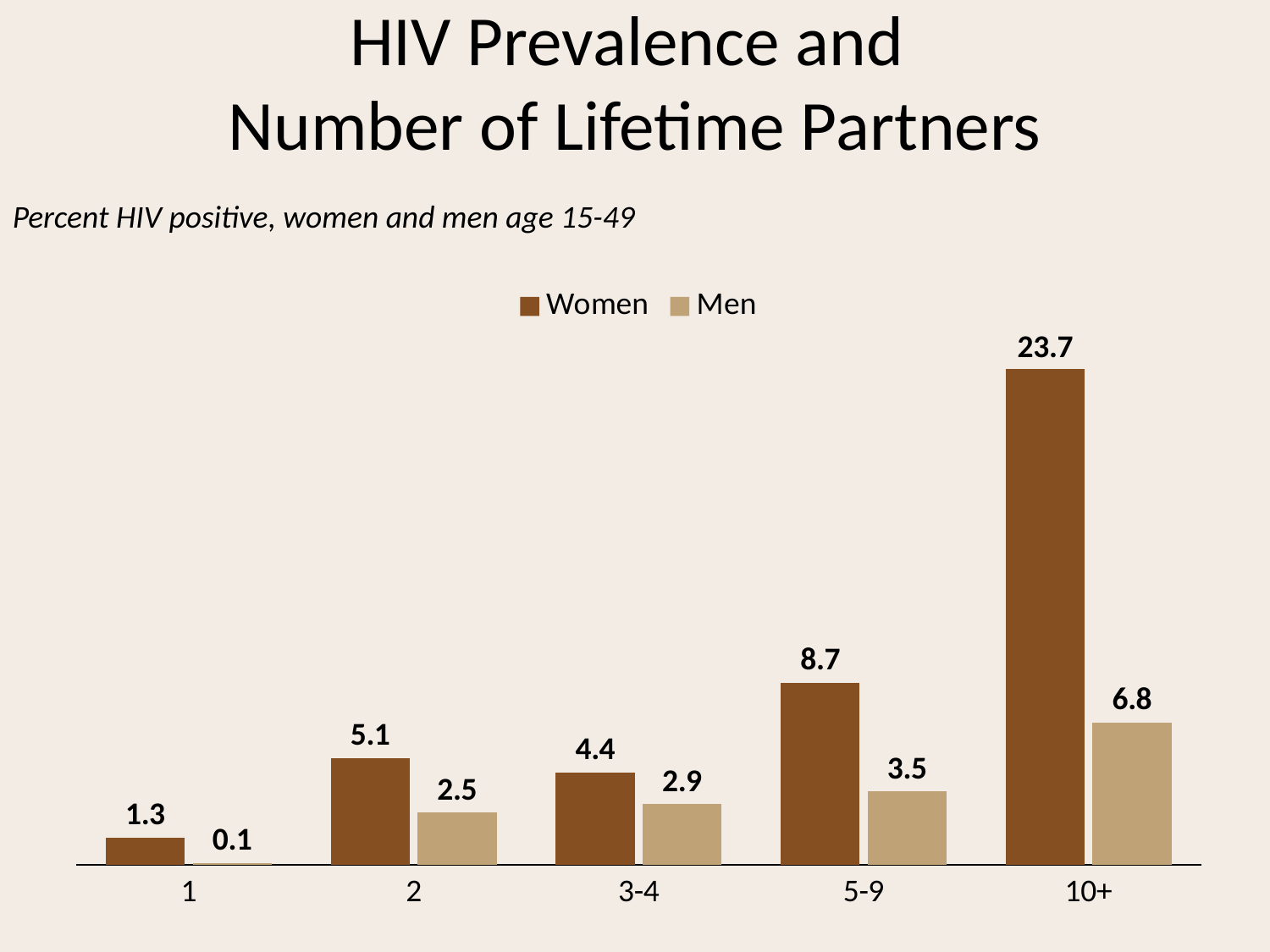

# HIV Prevalence and Number of Lifetime Partners
Percent HIV positive, women and men age 15-49

### Chart

| Category | Women | Men |
|---|---|---|
| 1 | 1.3 | 0.1 |
| 2 | 5.1 | 2.5 |
| 3-4 | 4.4 | 2.9 |
| 5-9 | 8.700000000000001 | 3.5 |
| 10+ | 23.7 | 6.8 |